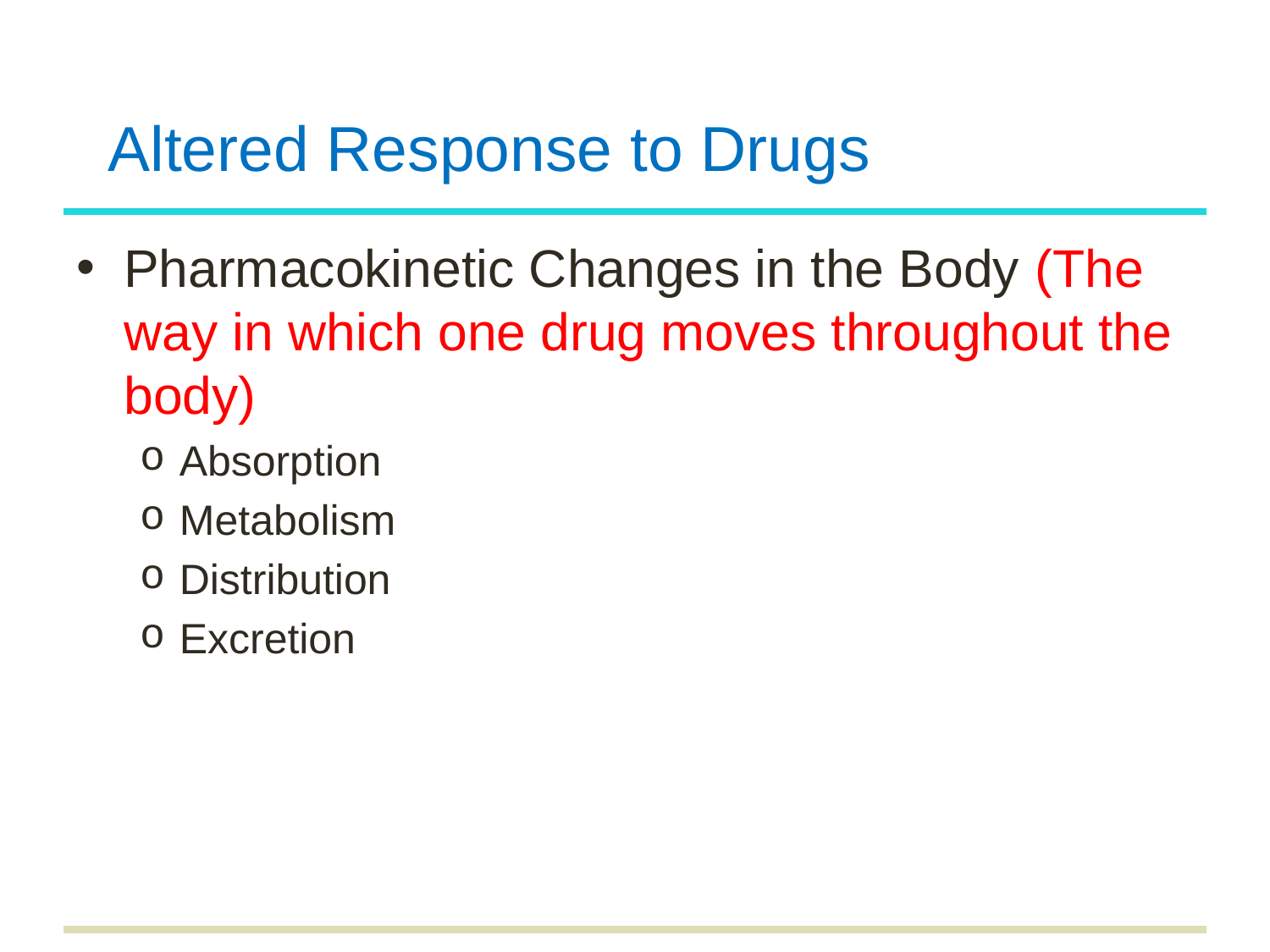

# Altered Response to Drugs
Pharmacokinetic Changes in the Body (The way in which one drug moves throughout the body)
Absorption
Metabolism
Distribution
Excretion
7